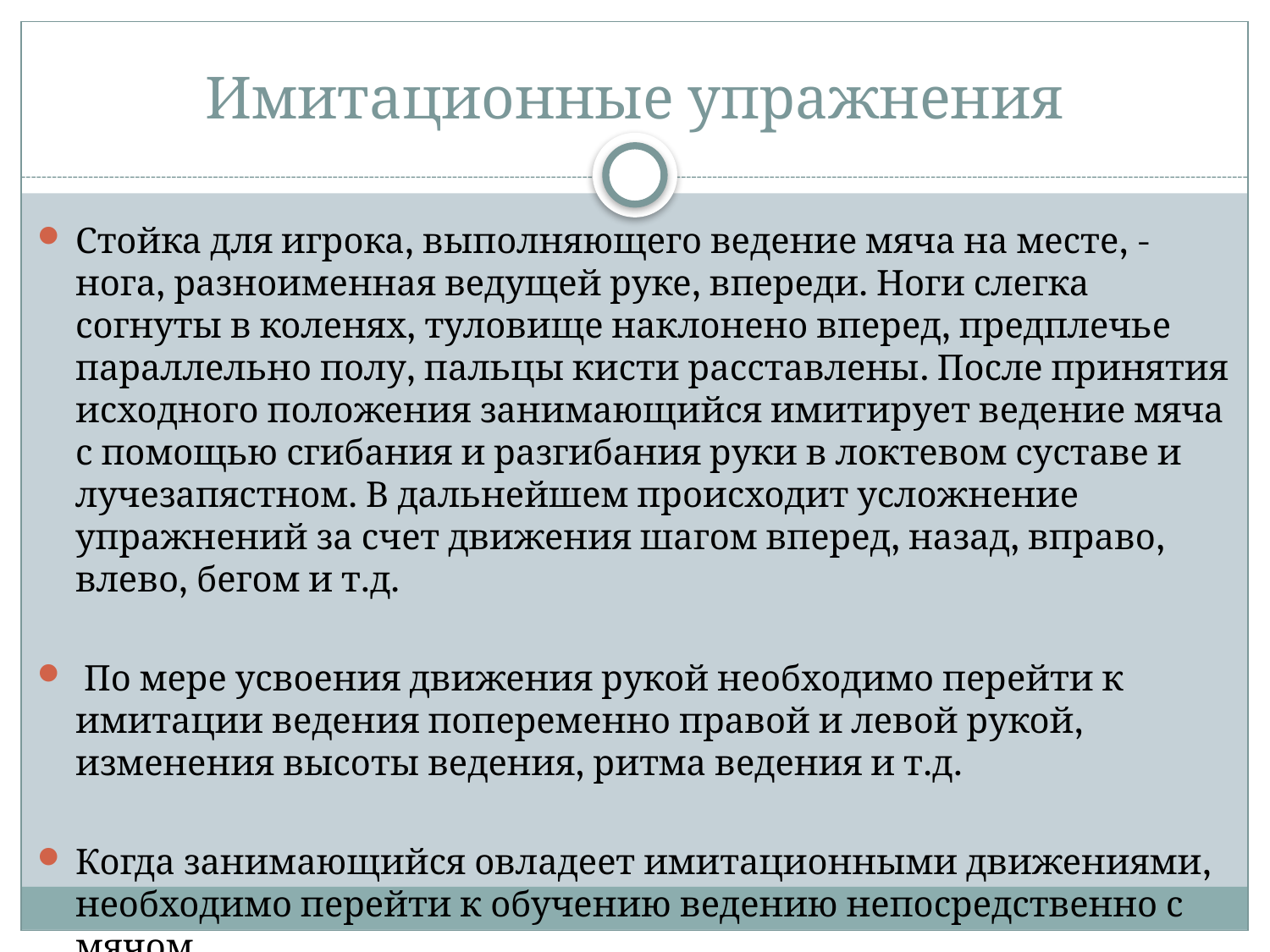

# Имитационные упражнения
Стойка для игрока, выполняющего ведение мяча на месте, - нога, разноименная ведущей руке, впереди. Ноги слегка согнуты в коленях, туловище наклонено вперед, предплечье параллельно полу, пальцы кисти расставлены. После принятия исходного положения занимающийся имитирует ведение мяча с помощью сгибания и разгибания руки в локтевом суставе и лучезапястном. В дальнейшем происходит усложнение упражнений за счет движения шагом вперед, назад, вправо, влево, бегом и т.д.

 По мере усвоения движения рукой необходимо перейти к имитации ведения попеременно правой и левой рукой, изменения высоты ведения, ритма ведения и т.д.

Когда занимающийся овладеет имитационными движениями, необходимо перейти к обучению ведению непосредственно с мячом.